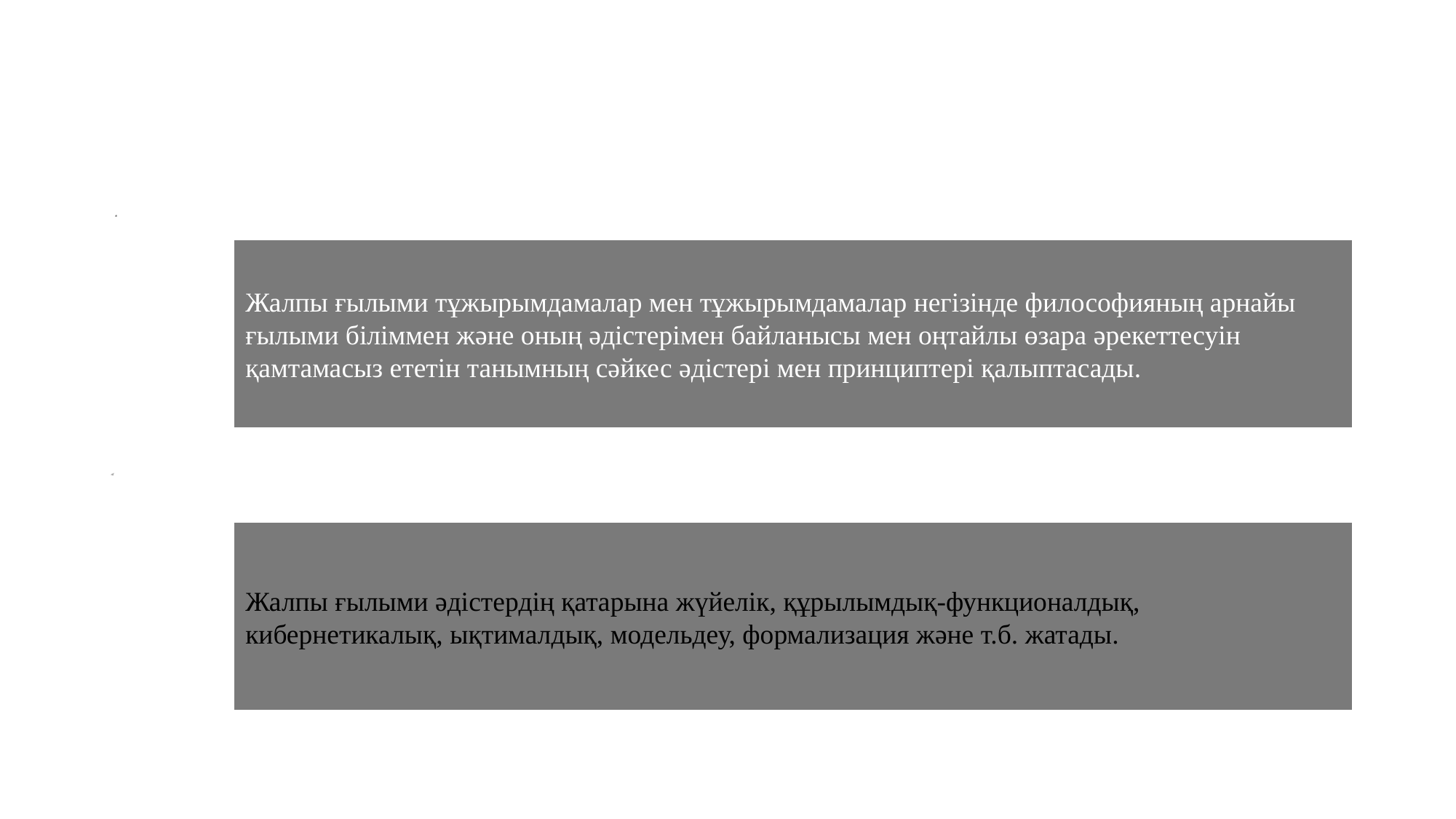

Жалпы ғылыми тұжырымдамалар мен тұжырымдамалар негізінде философияның арнайы ғылыми біліммен және оның әдістерімен байланысы мен оңтайлы өзара әрекеттесуін қамтамасыз ететін танымның сәйкес әдістері мен принциптері қалыптасады.
Жалпы ғылыми әдістердің қатарына жүйелік, құрылымдық-функционалдық, кибернетикалық, ықтималдық, модельдеу, формализация және т.б. жатады.